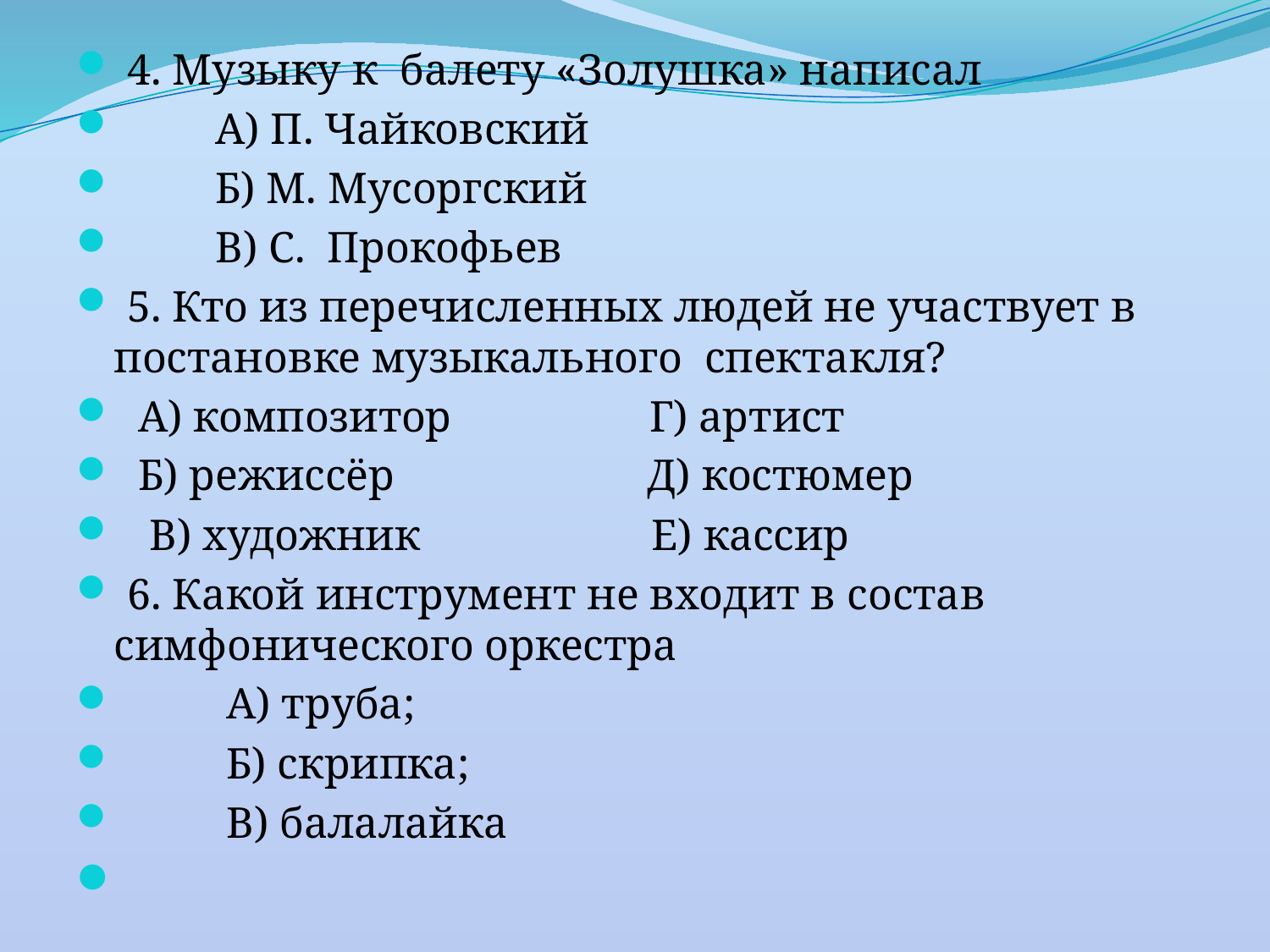

4. Музыку к  балету «Золушка» написал
         А) П. Чайковский
         Б) М. Мусоргский
         В) С.  Прокофьев
 5. Кто из перечисленных людей не участвует в постановке музыкального  спектакля?
  А) композитор                  Г) артист
  Б) режиссёр                       Д) костюмер
   В) художник                     Е) кассир
 6. Какой инструмент не входит в состав симфонического оркестра
          А) труба;
          Б) скрипка;
          В) балалайка

#